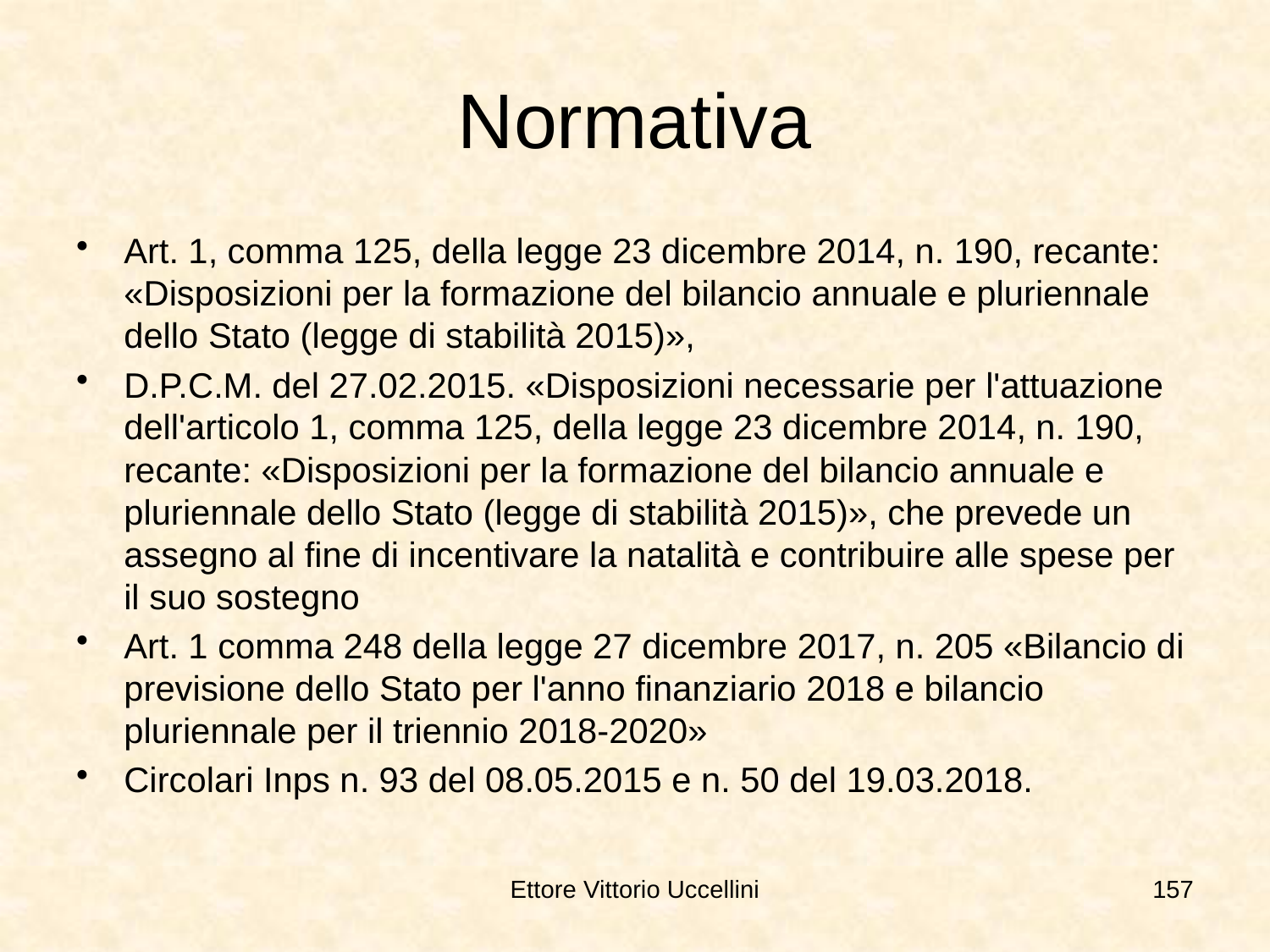

# Normativa
Art. 1, comma 125, della legge 23 dicembre 2014, n. 190, recante: «Disposizioni per la formazione del bilancio annuale e pluriennale dello Stato (legge di stabilità 2015)»,
D.P.C.M. del 27.02.2015. «Disposizioni necessarie per l'attuazione dell'articolo 1, comma 125, della legge 23 dicembre 2014, n. 190, recante: «Disposizioni per la formazione del bilancio annuale e pluriennale dello Stato (legge di stabilità 2015)», che prevede un assegno al fine di incentivare la natalità e contribuire alle spese per il suo sostegno
Art. 1 comma 248 della legge 27 dicembre 2017, n. 205 «Bilancio di previsione dello Stato per l'anno finanziario 2018 e bilancio pluriennale per il triennio 2018-2020»
Circolari Inps n. 93 del 08.05.2015 e n. 50 del 19.03.2018.

Ettore Vittorio Uccellini
157